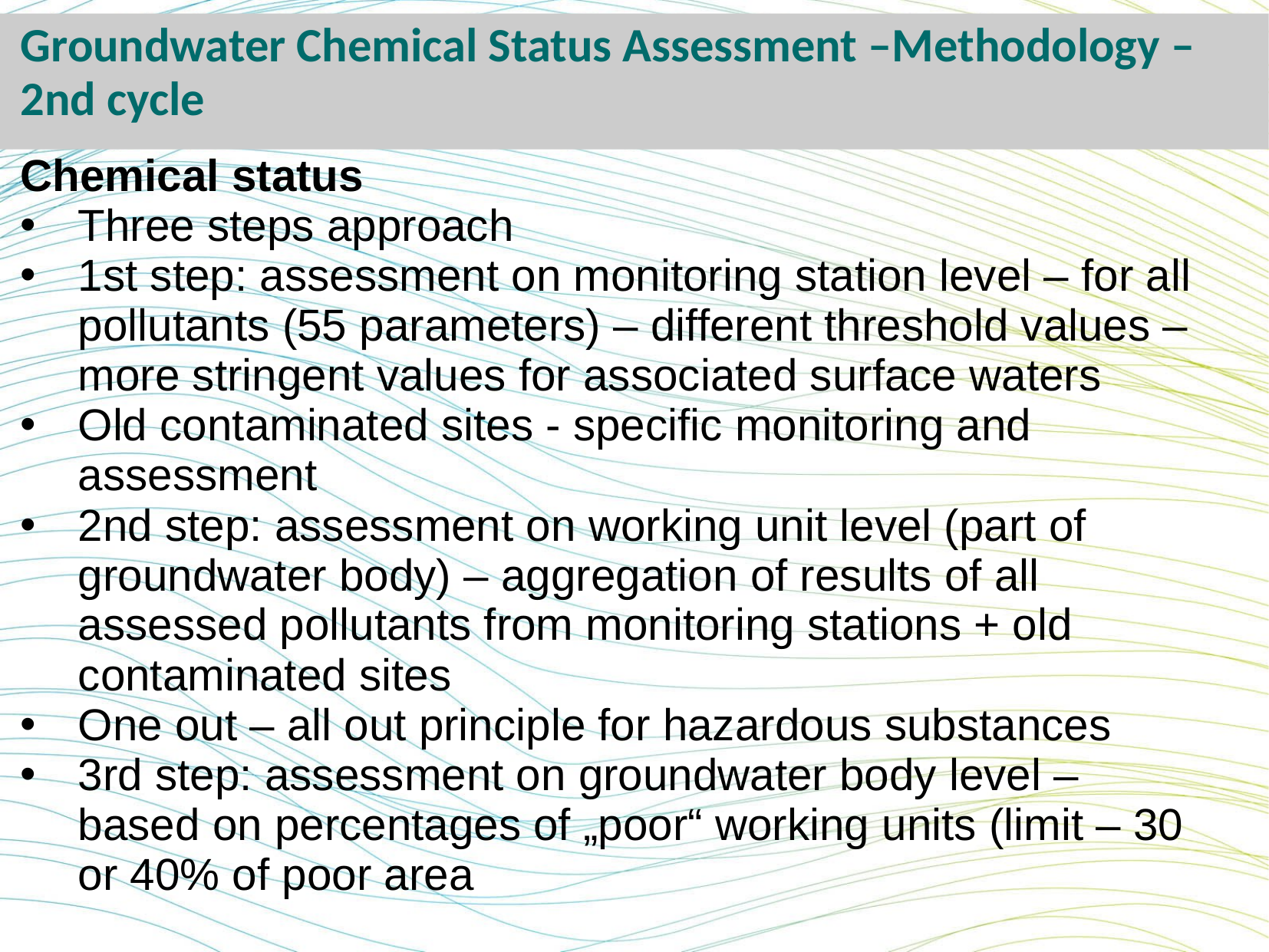

Groundwater Chemical Status Assessment –Methodology – 2nd cycle
Chemical status
Three steps approach
1st step: assessment on monitoring station level – for all pollutants (55 parameters) – different threshold values – more stringent values for associated surface waters
Old contaminated sites - specific monitoring and assessment
2nd step: assessment on working unit level (part of groundwater body) – aggregation of results of all assessed pollutants from monitoring stations + old contaminated sites
One out – all out principle for hazardous substances
3rd step: assessment on groundwater body level – based on percentages of „poor“ working units (limit – 30 or 40% of poor area